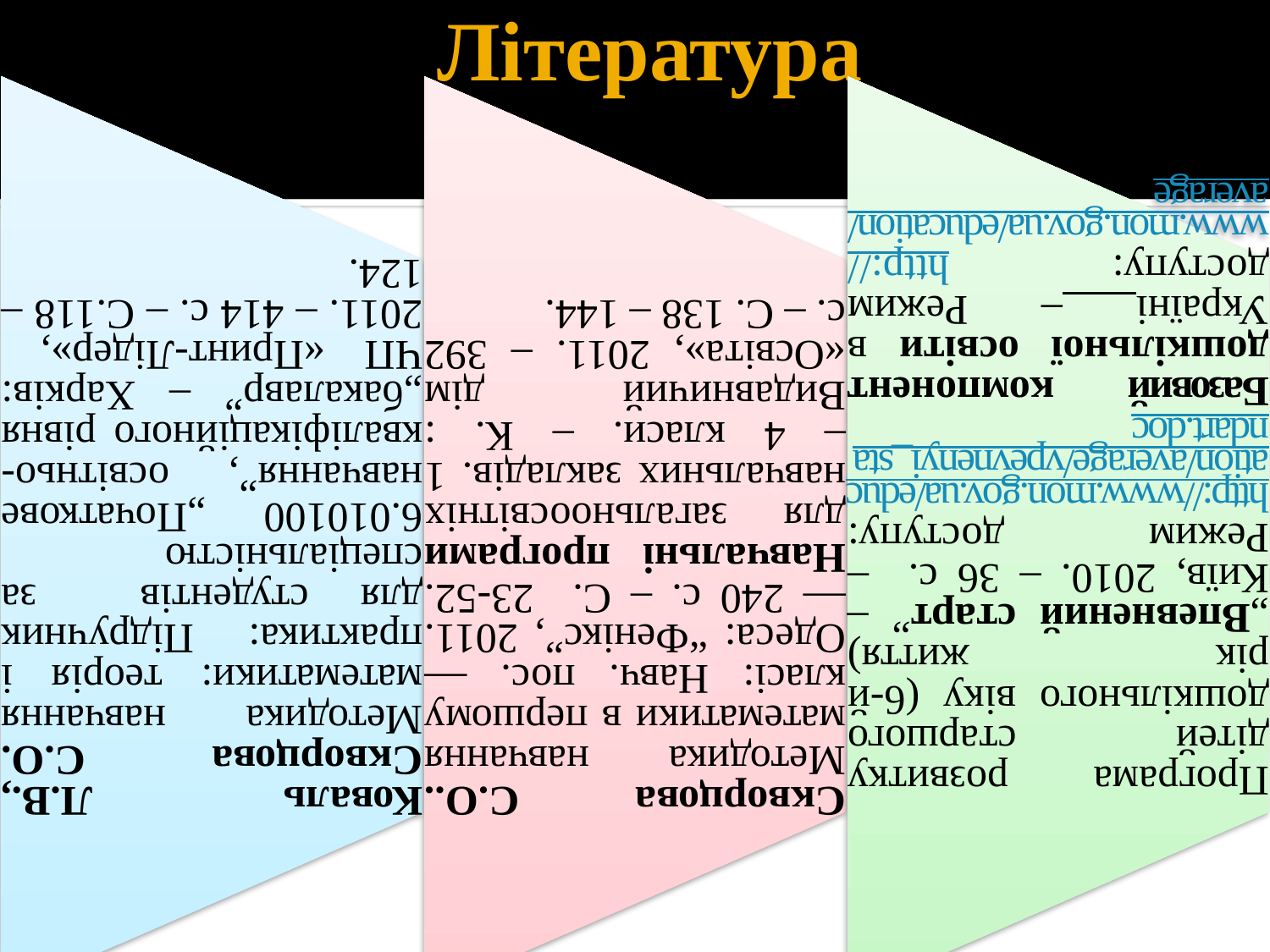

# Література
Коваль Л.В., Скворцова С.О. Методика навчання математики: теорія і практика: Підручник для студентів  за спеціальністю 6.010100 „Початкове навчання”, освітньо-кваліфікаційного рівня „бакалавр” – Харків: ЧП «Принт-Лідер»,  2011. – 414 с. – С.118 – 124.
Скворцова С.О.. Методика навчання математики в першому класі: Навч. пос. — Одеса: “Фенікс”, 2011.— 240 с. – С.  23-52. Навчальні програми для  загальноосвітніх навчальних закладів. 1 – 4 класи. – К. : Видавничий дім «Освіта», 2011. – 392 с. – С. 138 – 144.

Програма розвитку дітей старшого дошкільного віку (6-й рік життя) „Впевнений старт” – Київ, 2010. – 36 с.  – Режим доступу: http://www.mon.gov.ua/education/average/vpevnenyi_standart.doc
Базовий компонент дошкільної освіти в Україні – Режим доступу: http://www.mon.gov.ua/education/average